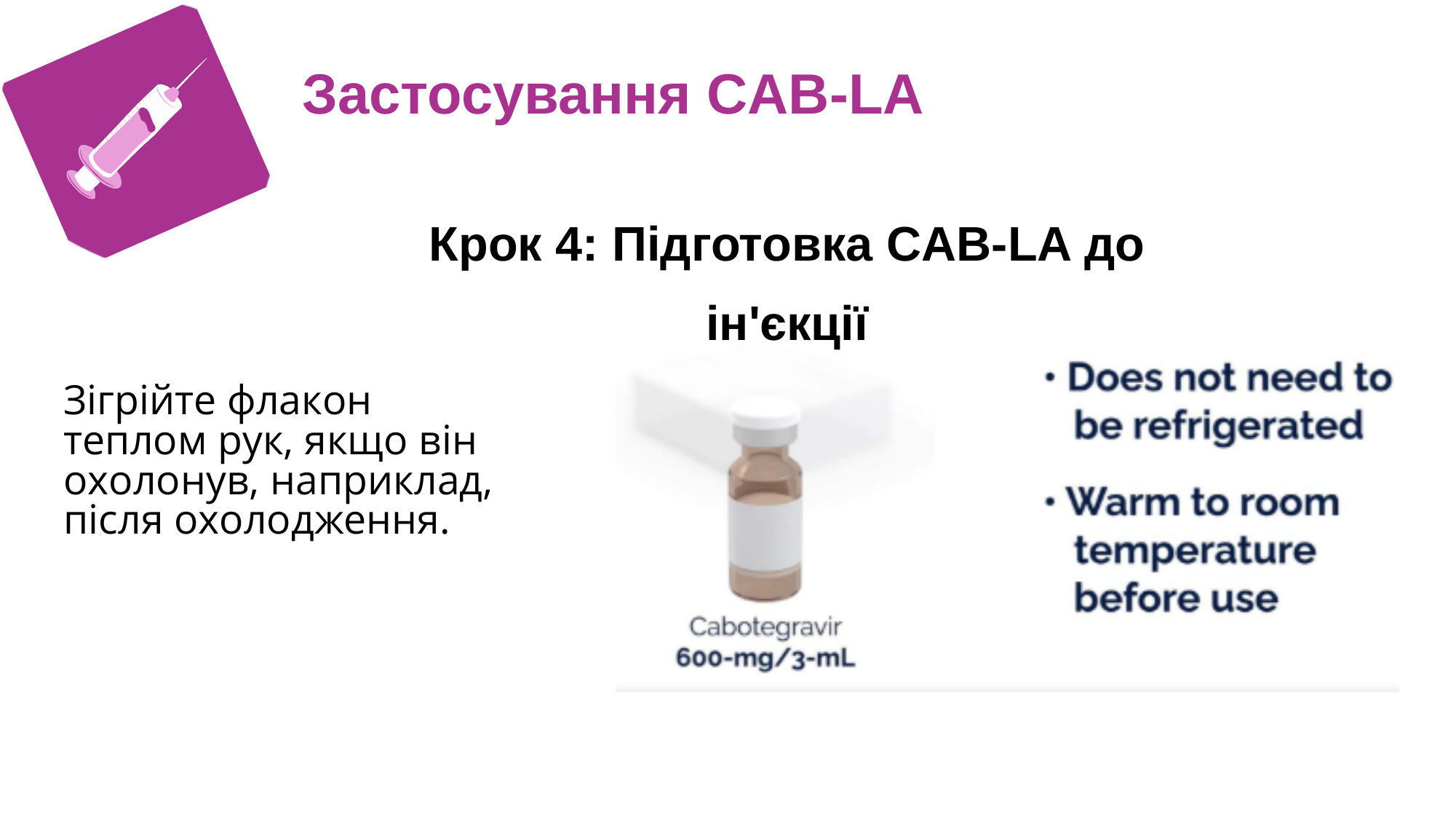

С
Застосування CAB-LA
Крок 4: Підготовка CAB-LA до ін'єкції

Зігрійте флакон теплом рук, якщо він охолонув, наприклад, після охолодження.